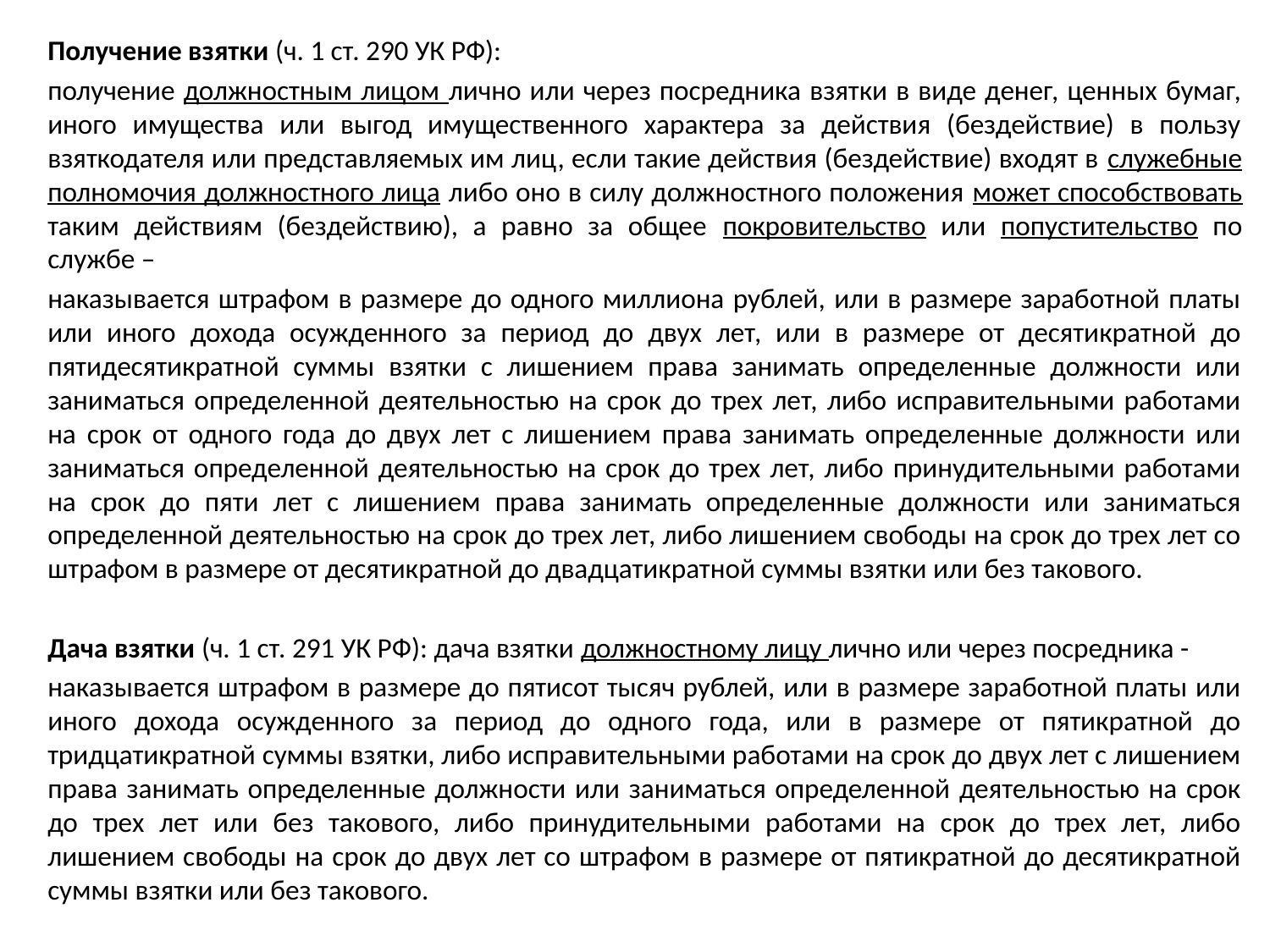

Получение взятки (ч. 1 ст. 290 УК РФ):
получение должностным лицом лично или через посредника взятки в виде денег, ценных бумаг, иного имущества или выгод имущественного характера за действия (бездействие) в пользу взяткодателя или представляемых им лиц, если такие действия (бездействие) входят в служебные полномочия должностного лица либо оно в силу должностного положения может способствовать таким действиям (бездействию), а равно за общее покровительство или попустительство по службе –
наказывается штрафом в размере до одного миллиона рублей, или в размере заработной платы или иного дохода осужденного за период до двух лет, или в размере от десятикратной до пятидесятикратной суммы взятки с лишением права занимать определенные должности или заниматься определенной деятельностью на срок до трех лет, либо исправительными работами на срок от одного года до двух лет с лишением права занимать определенные должности или заниматься определенной деятельностью на срок до трех лет, либо принудительными работами на срок до пяти лет с лишением права занимать определенные должности или заниматься определенной деятельностью на срок до трех лет, либо лишением свободы на срок до трех лет со штрафом в размере от десятикратной до двадцатикратной суммы взятки или без такового.

Дача взятки (ч. 1 ст. 291 УК РФ): дача взятки должностному лицу лично или через посредника -
наказывается штрафом в размере до пятисот тысяч рублей, или в размере заработной платы или иного дохода осужденного за период до одного года, или в размере от пятикратной до тридцатикратной суммы взятки, либо исправительными работами на срок до двух лет с лишением права занимать определенные должности или заниматься определенной деятельностью на срок до трех лет или без такового, либо принудительными работами на срок до трех лет, либо лишением свободы на срок до двух лет со штрафом в размере от пятикратной до десятикратной суммы взятки или без такового.